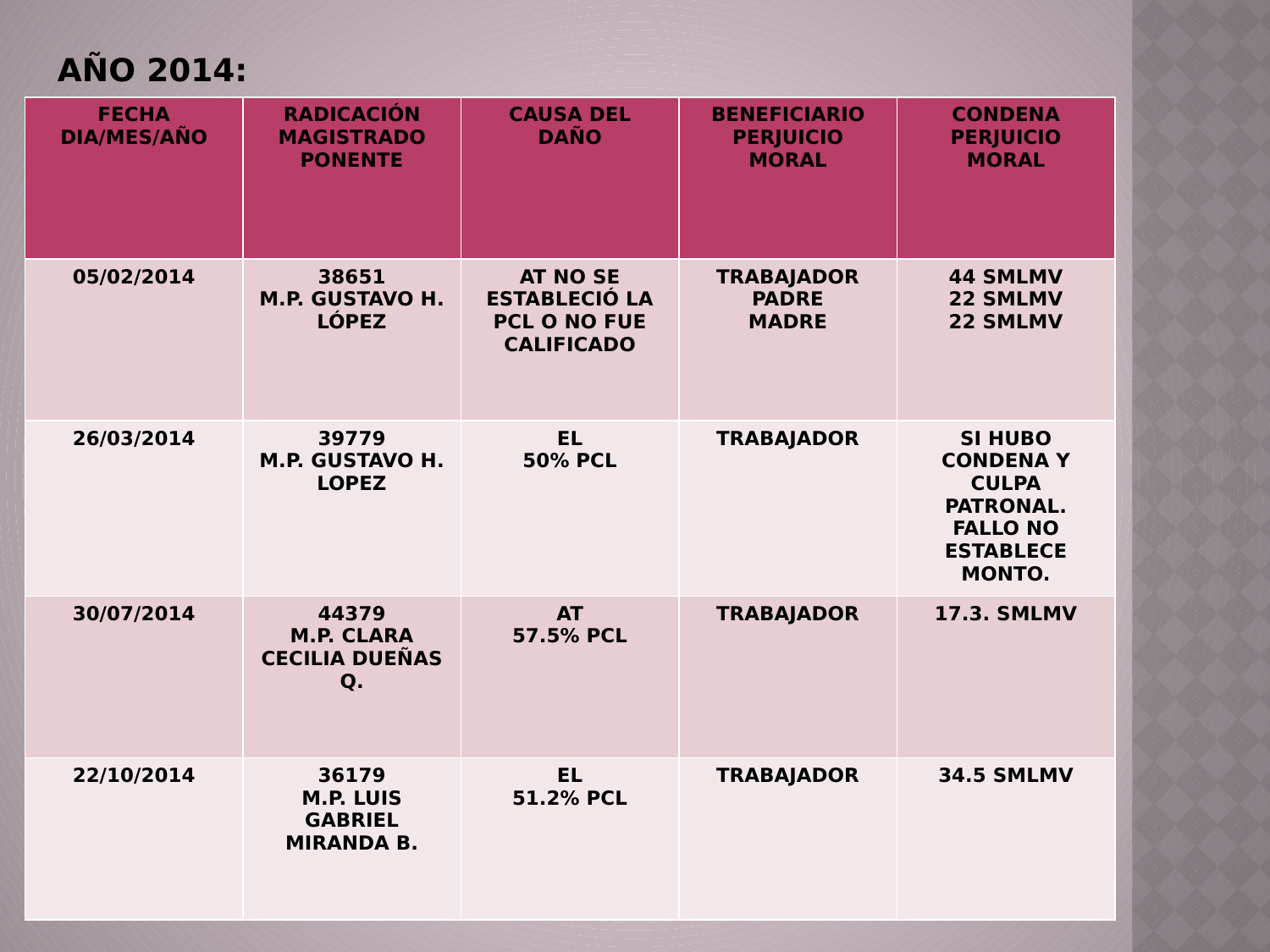

AÑO 2014:
| FECHA DIA/MES/AÑO | RADICACIÓN MAGISTRADO PONENTE | CAUSA DEL DAÑO | BENEFICIARIO PERJUICIO MORAL | CONDENA PERJUICIO MORAL |
| --- | --- | --- | --- | --- |
| 05/02/2014 | 38651 M.P. GUSTAVO H. LÓPEZ | AT NO SE ESTABLECIÓ LA PCL O NO FUE CALIFICADO | TRABAJADOR PADRE MADRE | 44 SMLMV 22 SMLMV 22 SMLMV |
| 26/03/2014 | 39779 M.P. GUSTAVO H. LOPEZ | EL 50% PCL | TRABAJADOR | SI HUBO CONDENA Y CULPA PATRONAL. FALLO NO ESTABLECE MONTO. |
| 30/07/2014 | 44379 M.P. CLARA CECILIA DUEÑAS Q. | AT 57.5% PCL | TRABAJADOR | 17.3. SMLMV |
| 22/10/2014 | 36179 M.P. LUIS GABRIEL MIRANDA B. | EL 51.2% PCL | TRABAJADOR | 34.5 SMLMV |